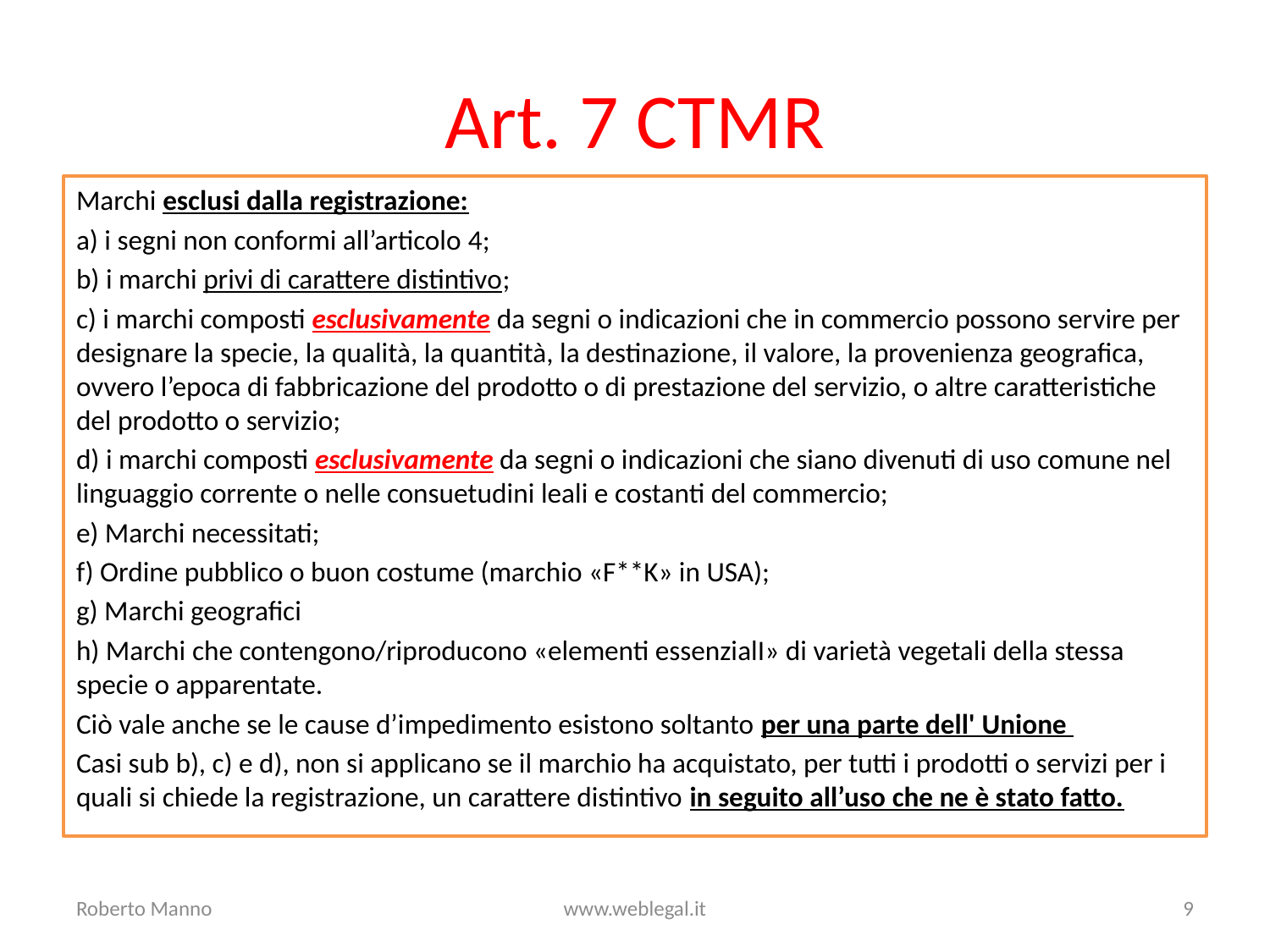

# Art. 7 CTMR
Marchi esclusi dalla registrazione:
a) i segni non conformi all’articolo 4;
b) i marchi privi di carattere distintivo;
c) i marchi composti esclusivamente da segni o indicazioni che in commercio possono servire per designare la specie, la qualità, la quantità, la destinazione, il valore, la provenienza geografica, ovvero l’epoca di fabbricazione del prodotto o di prestazione del servizio, o altre caratteristiche del prodotto o servizio;
d) i marchi composti esclusivamente da segni o indicazioni che siano divenuti di uso comune nel linguaggio corrente o nelle consuetudini leali e costanti del commercio;
e) Marchi necessitati;
f) Ordine pubblico o buon costume (marchio «F**K» in USA);
g) Marchi geografici
h) Marchi che contengono/riproducono «elementi essenzialI» di varietà vegetali della stessa specie o apparentate.
Ciò vale anche se le cause d’impedimento esistono soltanto per una parte dell' Unione
Casi sub b), c) e d), non si applicano se il marchio ha acquistato, per tutti i prodotti o servizi per i quali si chiede la registrazione, un carattere distintivo in seguito all’uso che ne è stato fatto.

Roberto Manno
www.weblegal.it
9